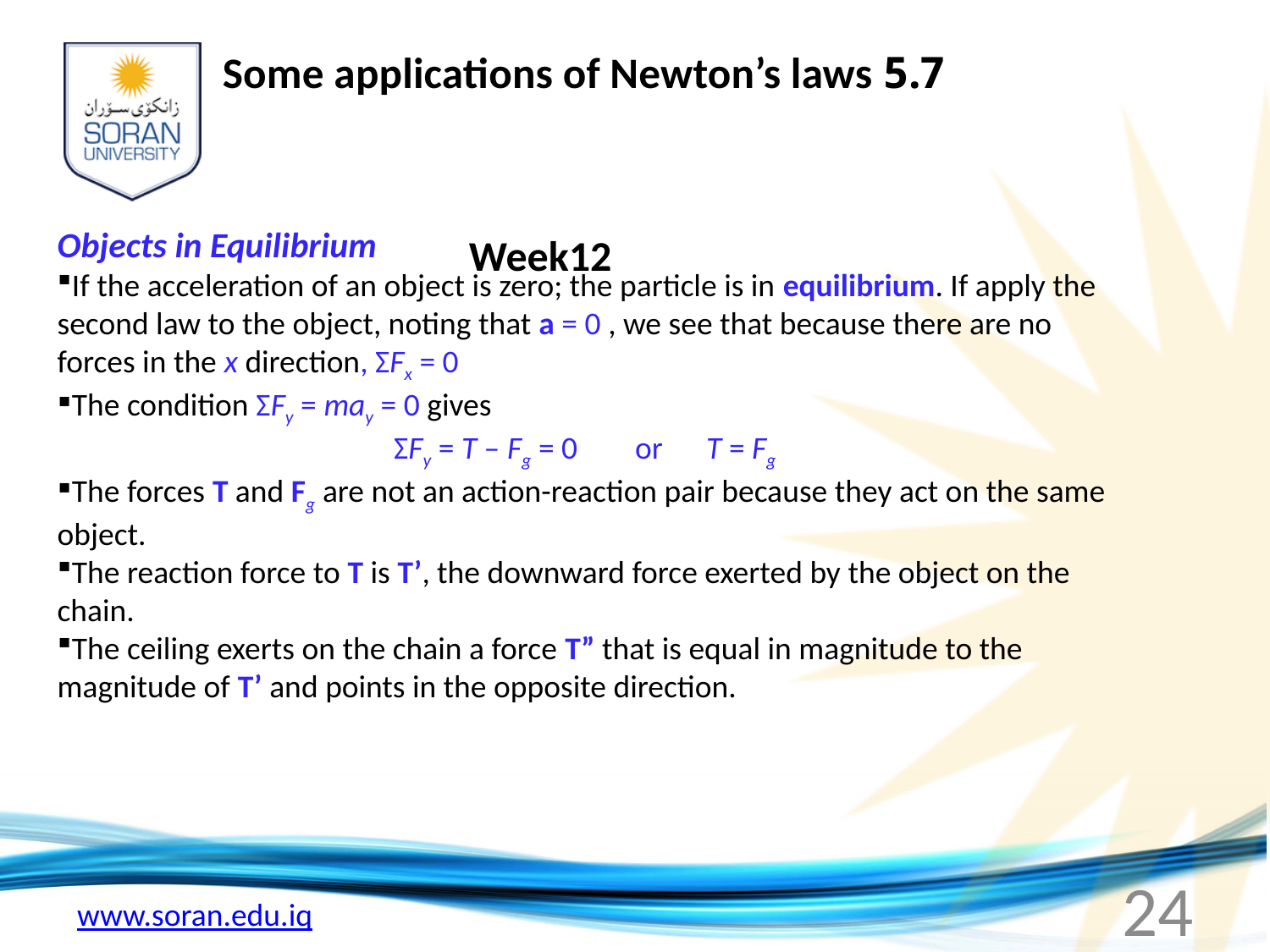

# 5.7 Some applications of Newton’s laws
Objects in Equilibrium
If the acceleration of an object is zero; the particle is in equilibrium. If apply the second law to the object, noting that a = 0 , we see that because there are no forces in the x direction, ΣFx = 0
The condition ΣFy = may = 0 gives
ΣFy = T – Fg = 0        or      T = Fg
The forces T and Fg are not an action-reaction pair because they act on the same object.
The reaction force to T is T’, the downward force exerted by the object on the chain.
The ceiling exerts on the chain a force T” that is equal in magnitude to the magnitude of T’ and points in the opposite direction.
Week12

24